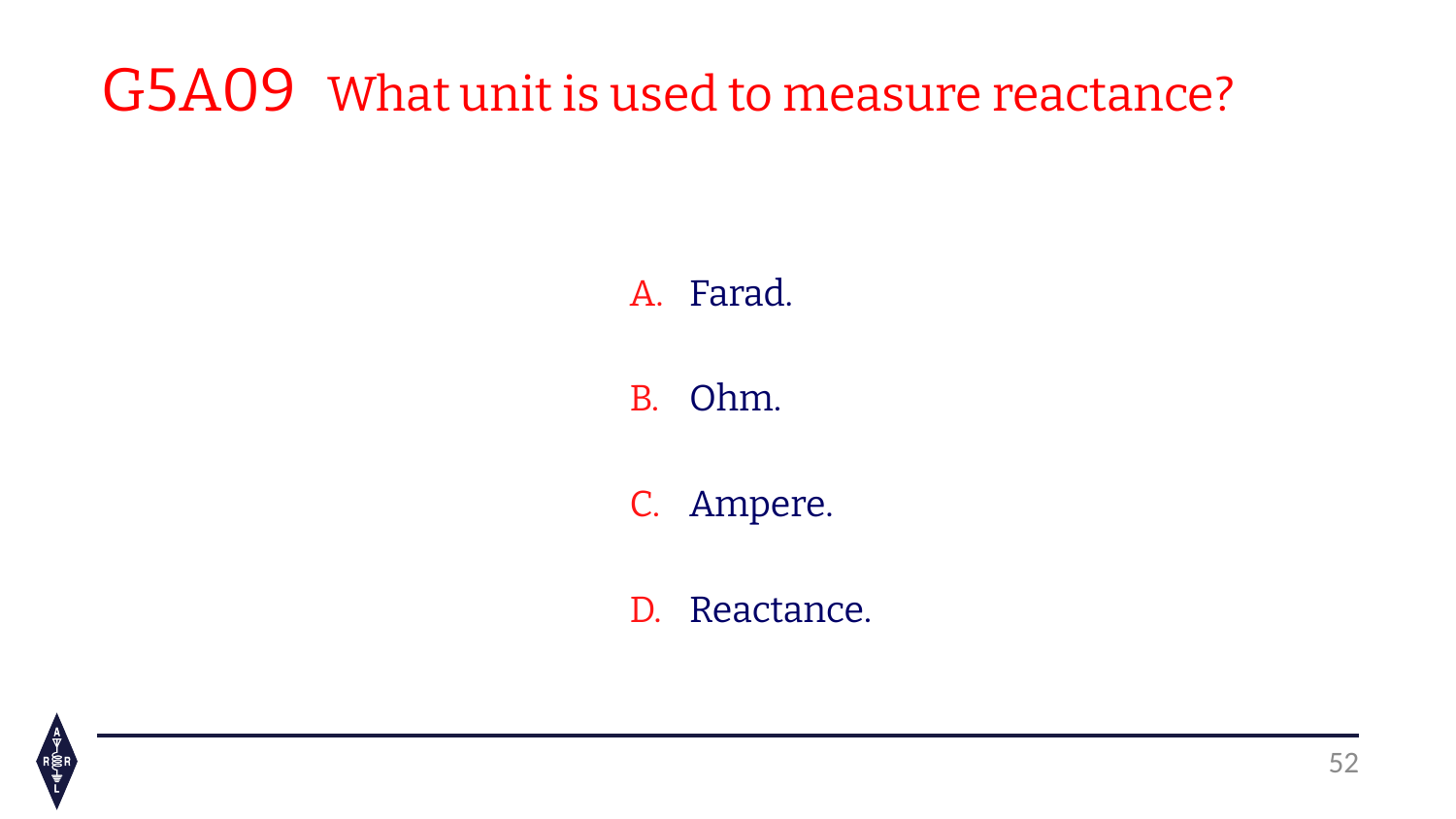

G5A09 	 What unit is used to measure reactance?
Farad.

Ohm.

Ampere.

Reactance.
52